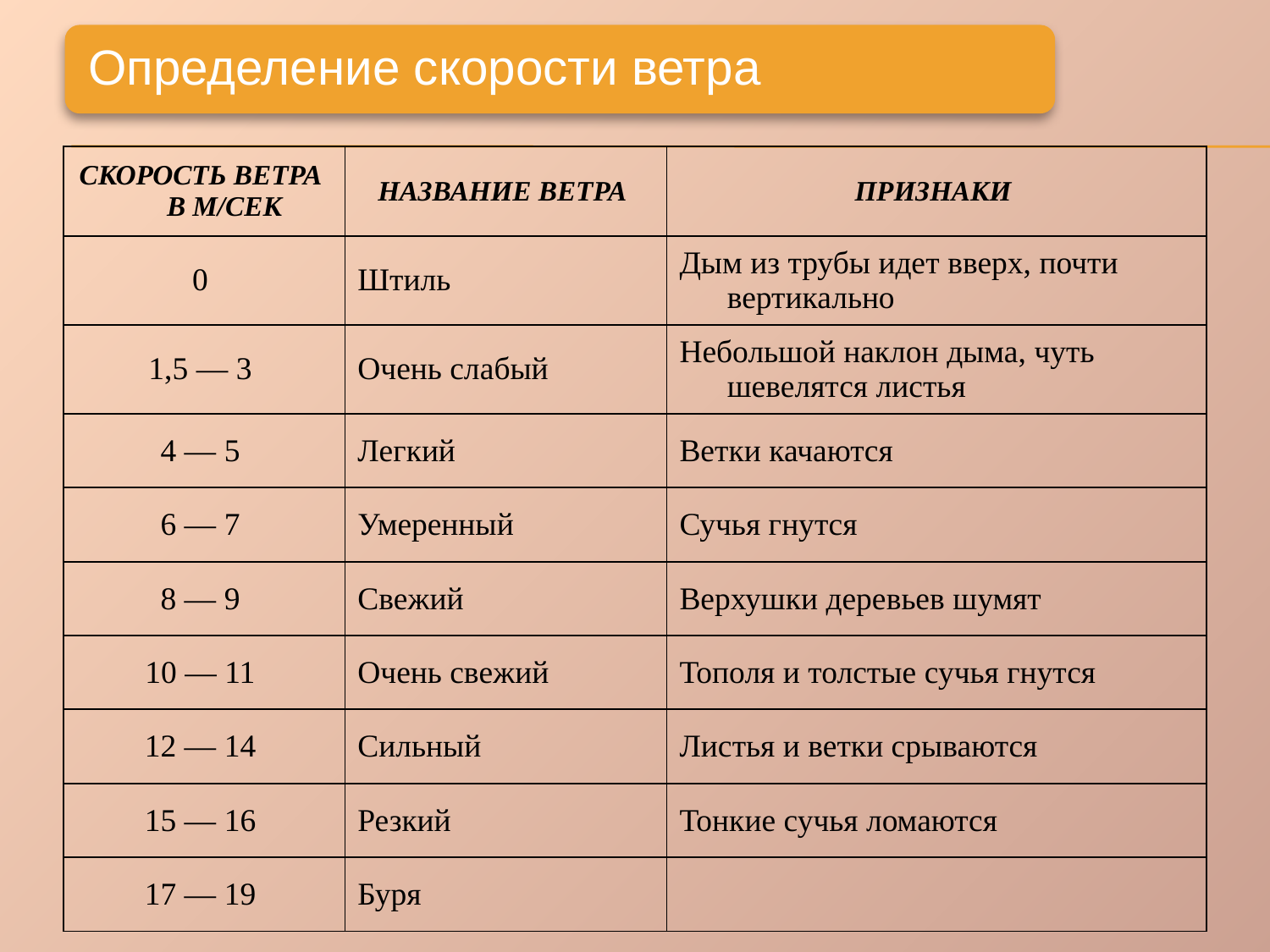

Определение скорости ветра
| СКОРОСТЬ ВЕТРА В М/СЕК | НАЗВАНИЕ ВЕТРА | ПРИЗНАКИ |
| --- | --- | --- |
| 0 | Штиль | Дым из трубы идет вверх, почти вертикально |
| 1,5 — 3 | Очень слабый | Небольшой наклон дыма, чуть шевелятся листья |
| 4 — 5 | Легкий | Ветки качаются |
| 6 — 7 | Умеренный | Сучья гнутся |
| 8 — 9 | Свежий | Верхушки деревьев шумят |
| 10 — 11 | Очень свежий | Тополя и толстые сучья гнутся |
| 12 — 14 | Сильный | Листья и ветки срываются |
| 15 — 16 | Резкий | Тонкие сучья ломаются |
| 17 — 19 | Буря |  |